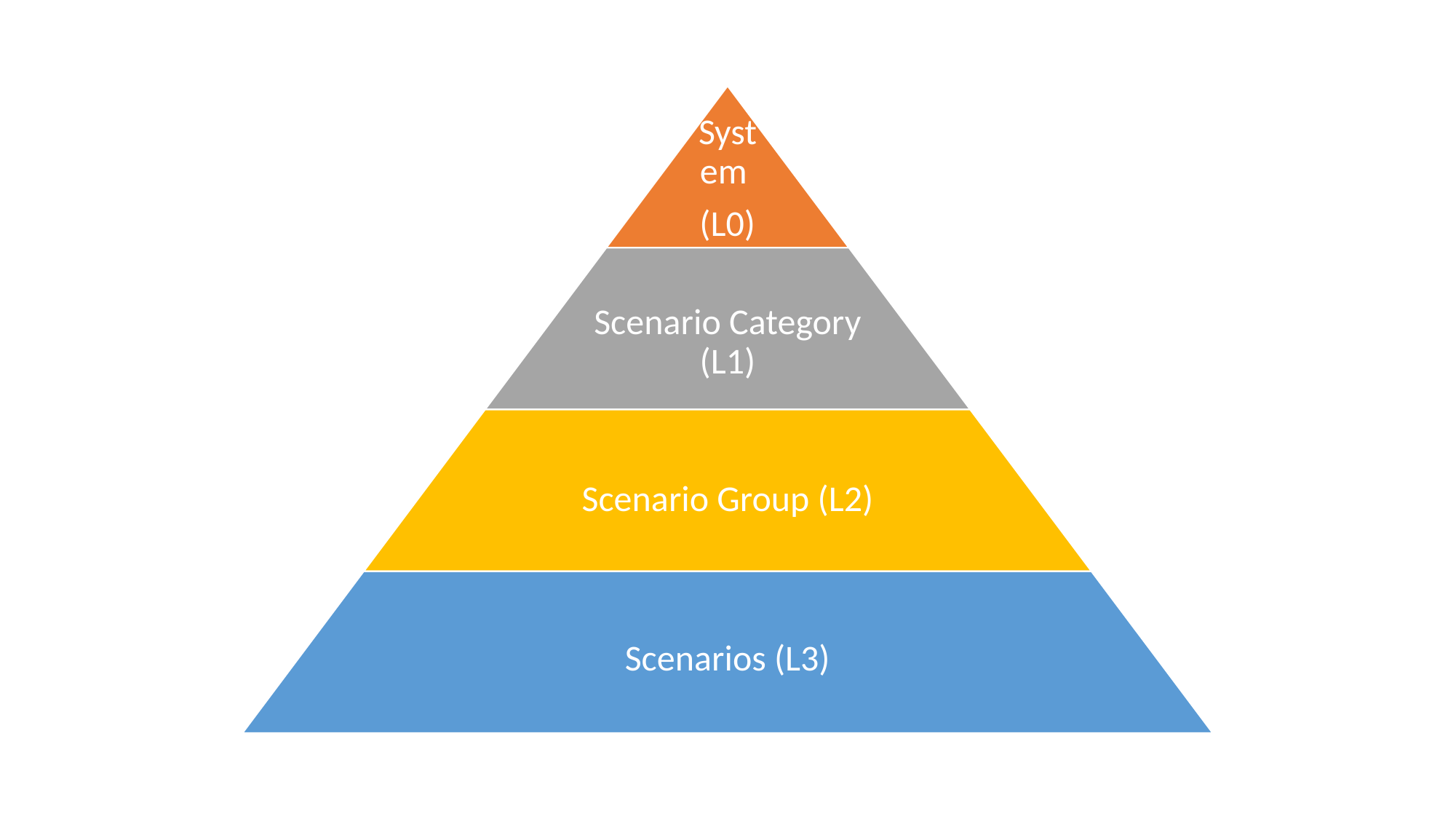

System
(L0)
Scenario Category (L1)
Scenario Group (L2)
Scenarios (L3)